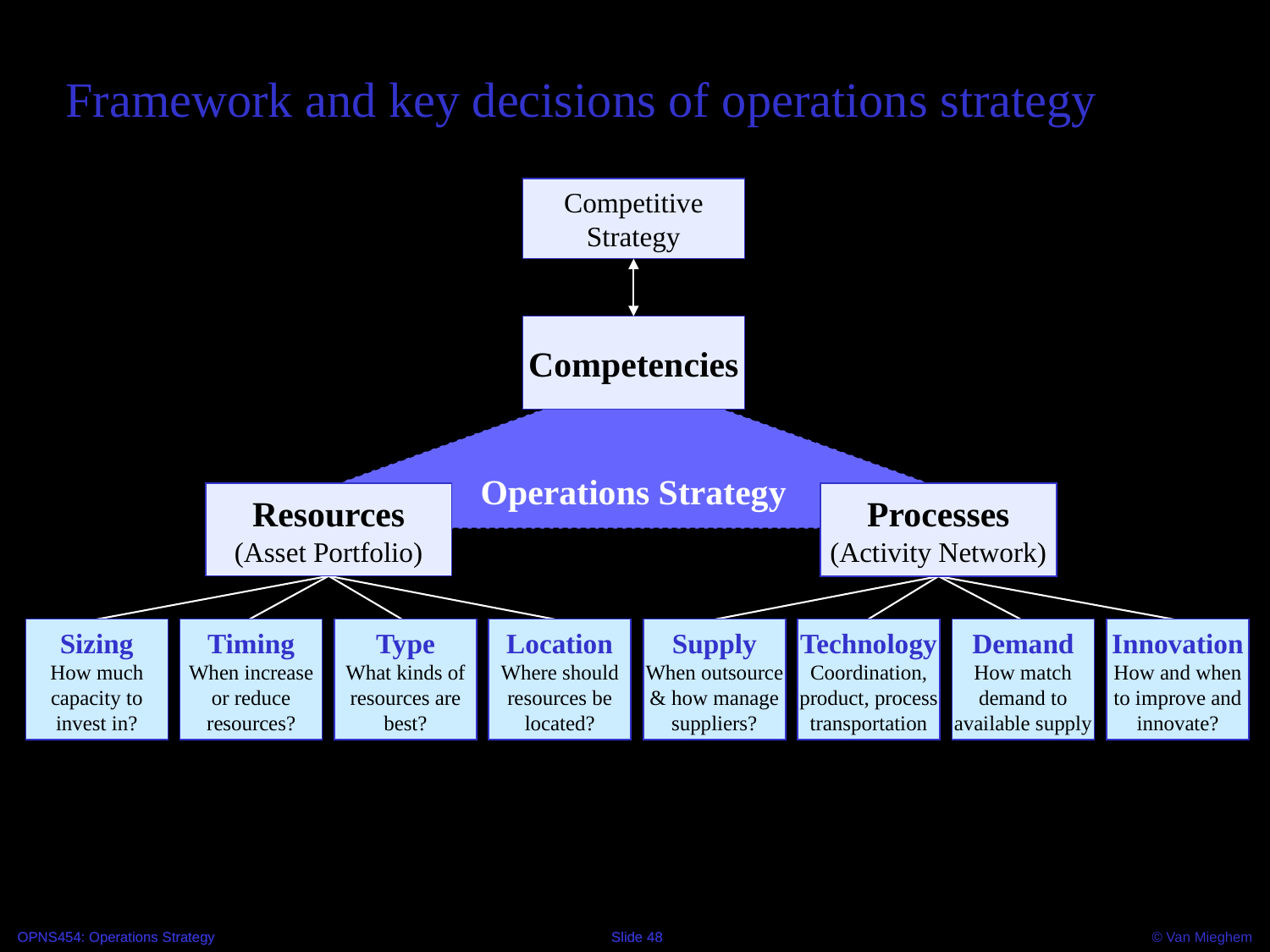

# Framework and key decisions of operations strategy
Competitive
Strategy
Competencies
Operations Strategy
Resources
(Asset Portfolio)
Processes
(Activity Network)
Sizing
How much capacity to
invest in?
Timing
When increase or reduce resources?
Type
What kinds of resources are best?
Location
Where should resources be located?
Supply
When outsource & how manage suppliers?
Technology
Coordination, product, process transportation
Demand
How match demand to available supply
Innovation
How and when to improve and innovate?